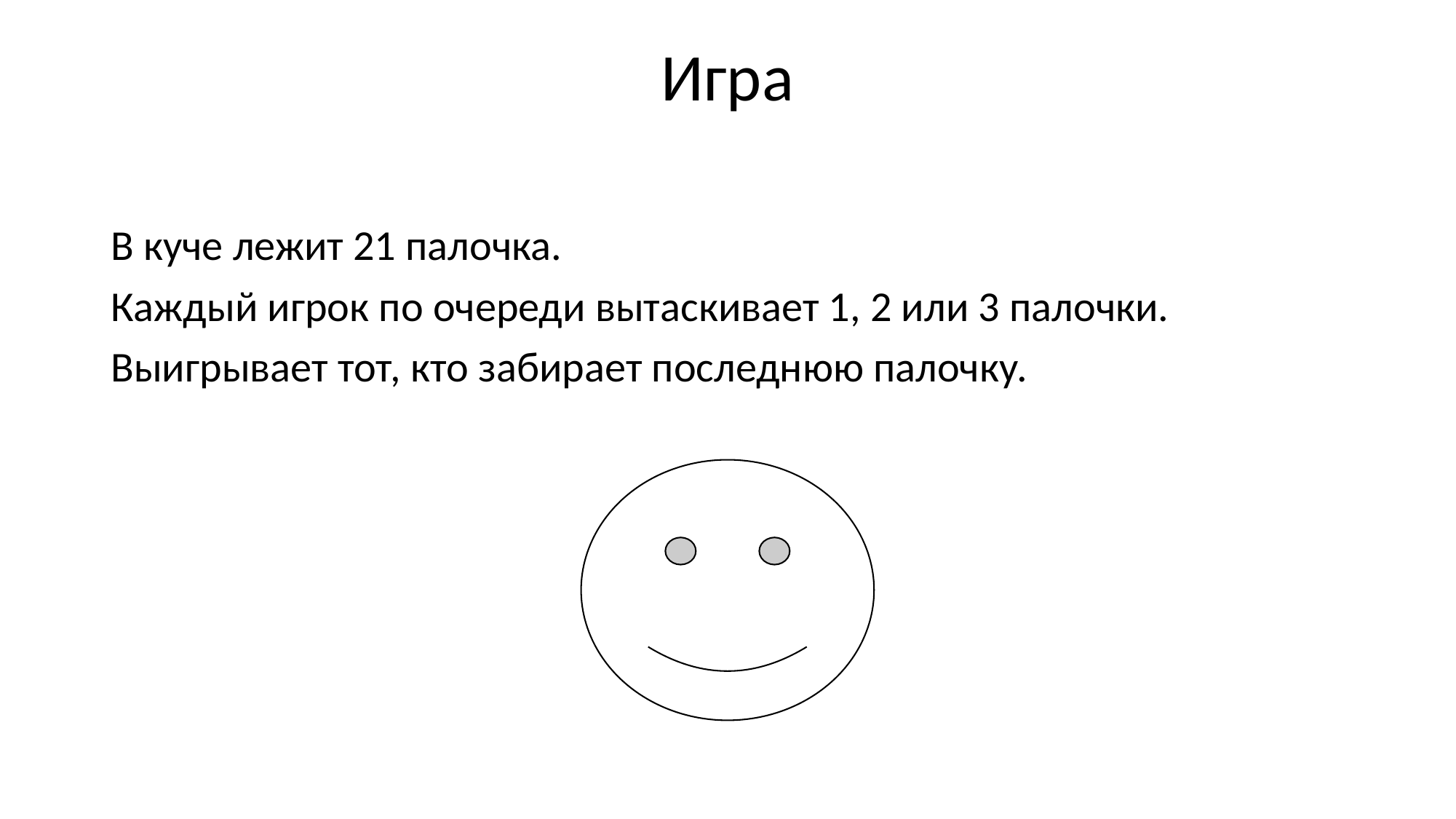

# Игра
В куче лежит 21 палочка.
Каждый игрок по очереди вытаскивает 1, 2 или 3 палочки.
Выигрывает тот, кто забирает последнюю палочку.